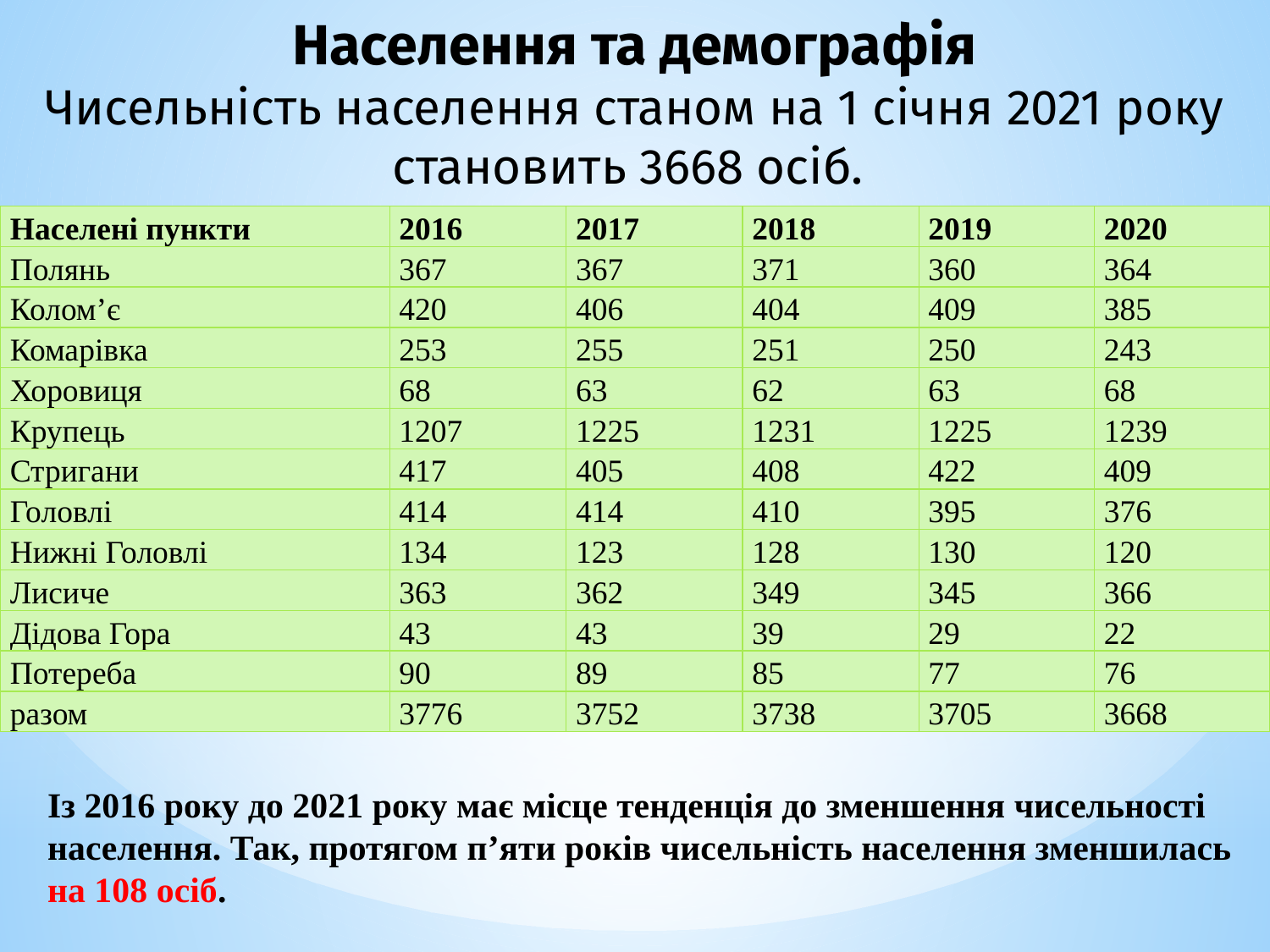

# Населення та демографія Чисельність населення станом на 1 січня 2021 року становить 3668 осіб.
| Населені пункти | 2016 | 2017 | 2018 | 2019 | 2020 |
| --- | --- | --- | --- | --- | --- |
| Полянь | 367 | 367 | 371 | 360 | 364 |
| Колом’є | 420 | 406 | 404 | 409 | 385 |
| Комарівка | 253 | 255 | 251 | 250 | 243 |
| Хоровиця | 68 | 63 | 62 | 63 | 68 |
| Крупець | 1207 | 1225 | 1231 | 1225 | 1239 |
| Стригани | 417 | 405 | 408 | 422 | 409 |
| Головлі | 414 | 414 | 410 | 395 | 376 |
| Нижні Головлі | 134 | 123 | 128 | 130 | 120 |
| Лисиче | 363 | 362 | 349 | 345 | 366 |
| Дідова Гора | 43 | 43 | 39 | 29 | 22 |
| Потереба | 90 | 89 | 85 | 77 | 76 |
| разом | 3776 | 3752 | 3738 | 3705 | 3668 |
Із 2016 року до 2021 року має місце тенденція до зменшення чисельності  населення. Так, протягом п’яти років чисельність населення зменшилась на 108 осіб.